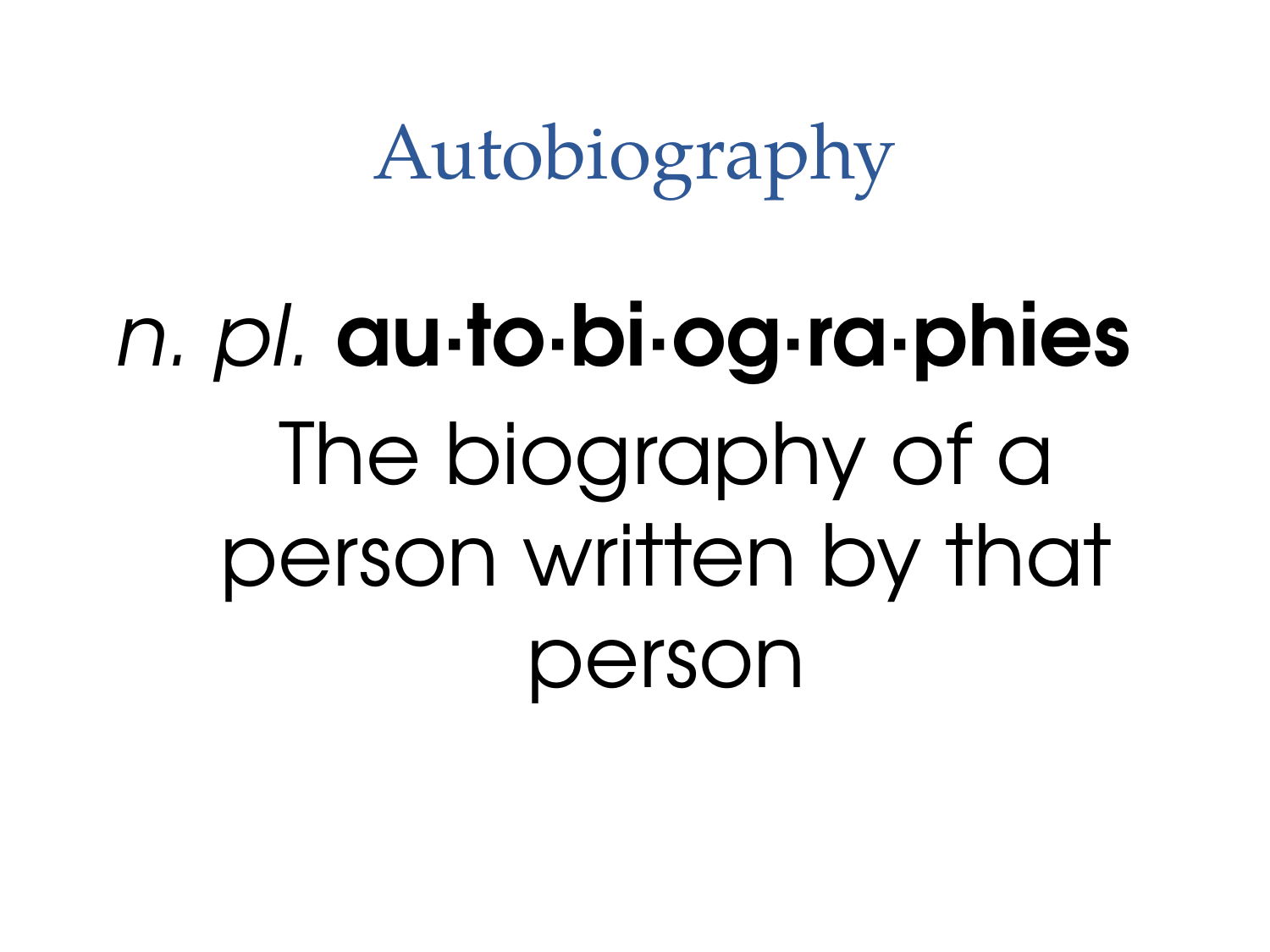

# Autobiography
n. pl. au·to·bi·og·ra·phies
The biography of a person written by that person